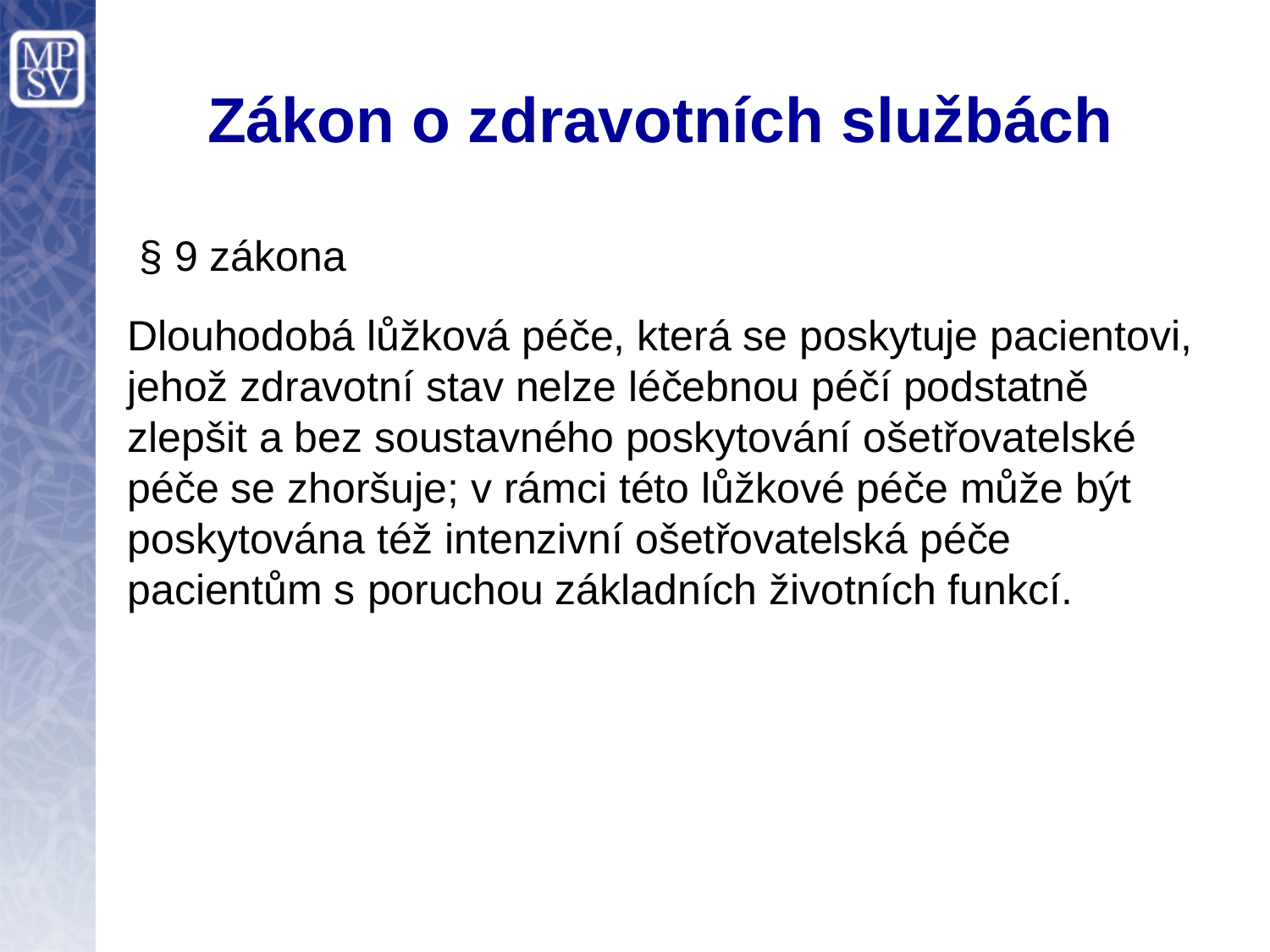

# Zákon o zdravotních službách
 § 9 zákona
Dlouhodobá lůžková péče, která se poskytuje pacientovi, jehož zdravotní stav nelze léčebnou péčí podstatně zlepšit a bez soustavného poskytování ošetřovatelské péče se zhoršuje; v rámci této lůžkové péče může být poskytována též intenzivní ošetřovatelská péče pacientům s poruchou základních životních funkcí.